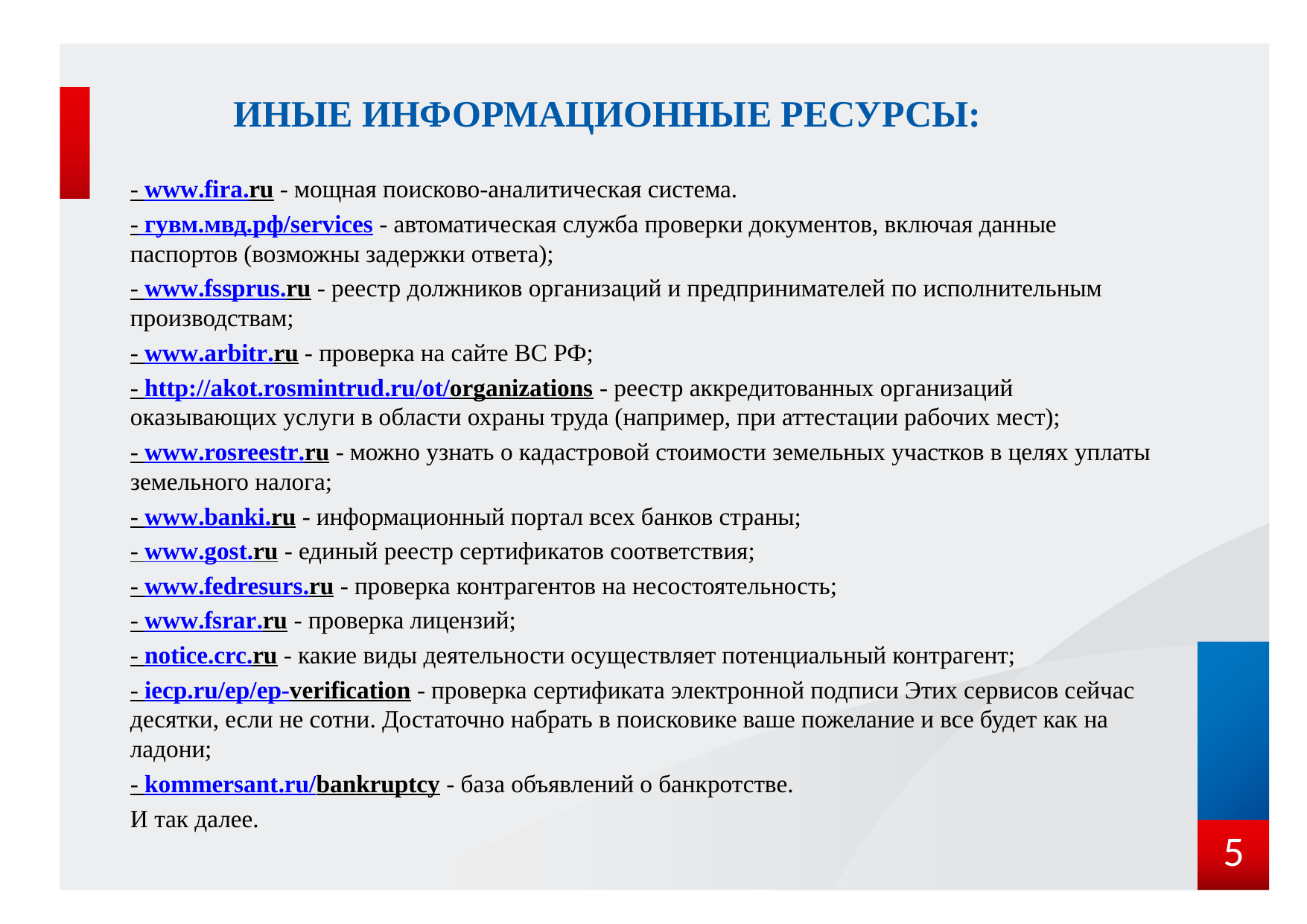

ИНЫЕ ИНФОРМАЦИОННЫЕ РЕСУРСЫ:
- www.fira.ru - мощная поисково-аналитическая система.
- гувм.мвд.рф/services - автоматическая служба проверки документов, включая данные паспортов (возможны задержки ответа);
- www.fssprus.ru - реестр должников организаций и предпринимателей по исполнительным производствам;
- www.arbitr.ru - проверка на сайте ВС РФ;
- http://akot.rosmintrud.ru/ot/organizations - реестр аккредитованных организаций оказывающих услуги в области охраны труда (например, при аттестации рабочих мест);
- www.rosreestr.ru - можно узнать о кадастровой стоимости земельных участков в целях уплаты земельного налога;
- www.banki.ru - информационный портал всех банков страны;
- www.gost.ru - единый реестр сертификатов соответствия;
- www.fedresurs.ru - проверка контрагентов на несостоятельность;
- www.fsrar.ru - проверка лицензий;
- notice.crc.ru - какие виды деятельности осуществляет потенциальный контрагент;
- iecp.ru/ep/ep-verification - проверка сертификата электронной подписи Этих сервисов сейчас десятки, если не сотни. Достаточно набрать в поисковике ваше пожелание и все будет как на ладони;
- kommersant.ru/bankruptcy - база объявлений о банкротстве.
И так далее.

5